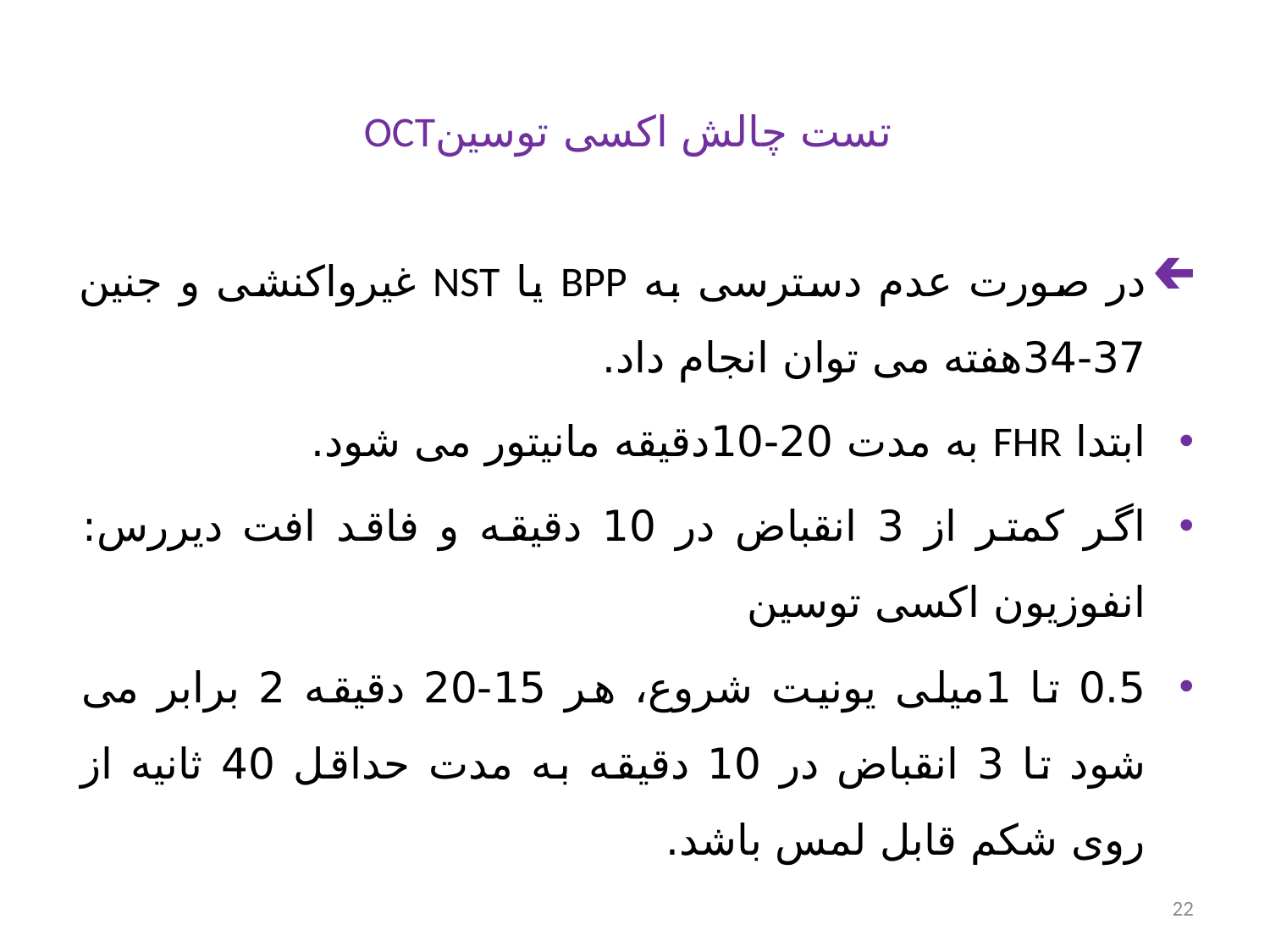

# OCTتست چالش اکسی توسین
در صورت عدم دسترسی به BPP یا NST غیرواکنشی و جنین 37-34هفته می توان انجام داد.
ابتدا FHR به مدت 20-10دقیقه مانیتور می شود.
اگر کمتر از 3 انقباض در 10 دقیقه و فاقد افت دیررس: انفوزیون اکسی توسین
0.5 تا 1میلی یونیت شروع، هر 15-20 دقیقه 2 برابر می شود تا 3 انقباض در 10 دقیقه به مدت حداقل 40 ثانیه از روی شکم قابل لمس باشد.

22